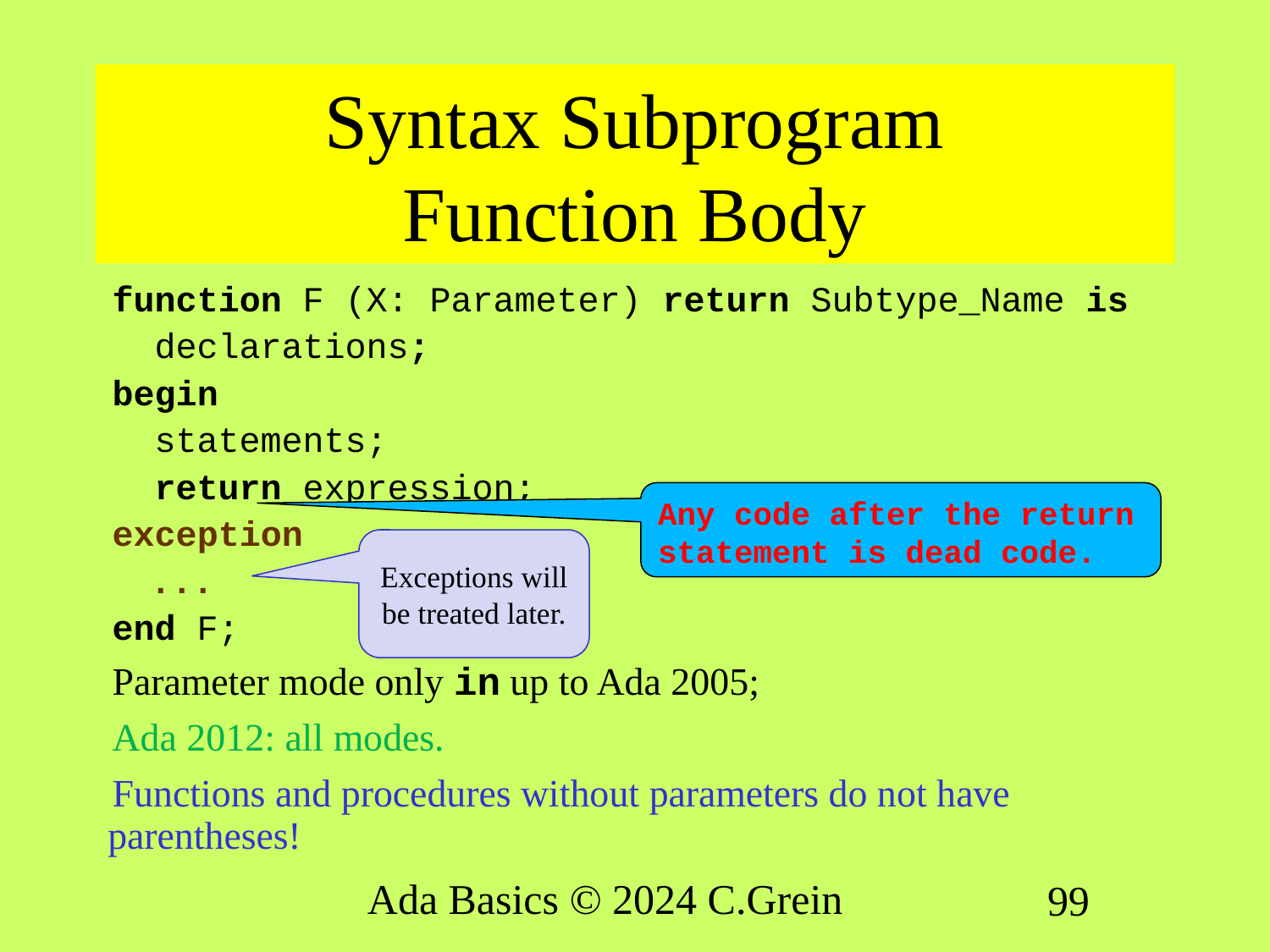

# Syntax Subprogram Function Body
function F (X: Parameter) return Subtype_Name is
  declarations;
begin
  statements;
  return expression;
exception
  ...
end F;
Parameter mode only in up to Ada 2005;
Ada 2012: all modes.
Functions and procedures without parameters do not have parentheses!
Any code after the return statement is dead code.
Exceptions will be treated later.
Ada Basics © 2024 C.Grein
99